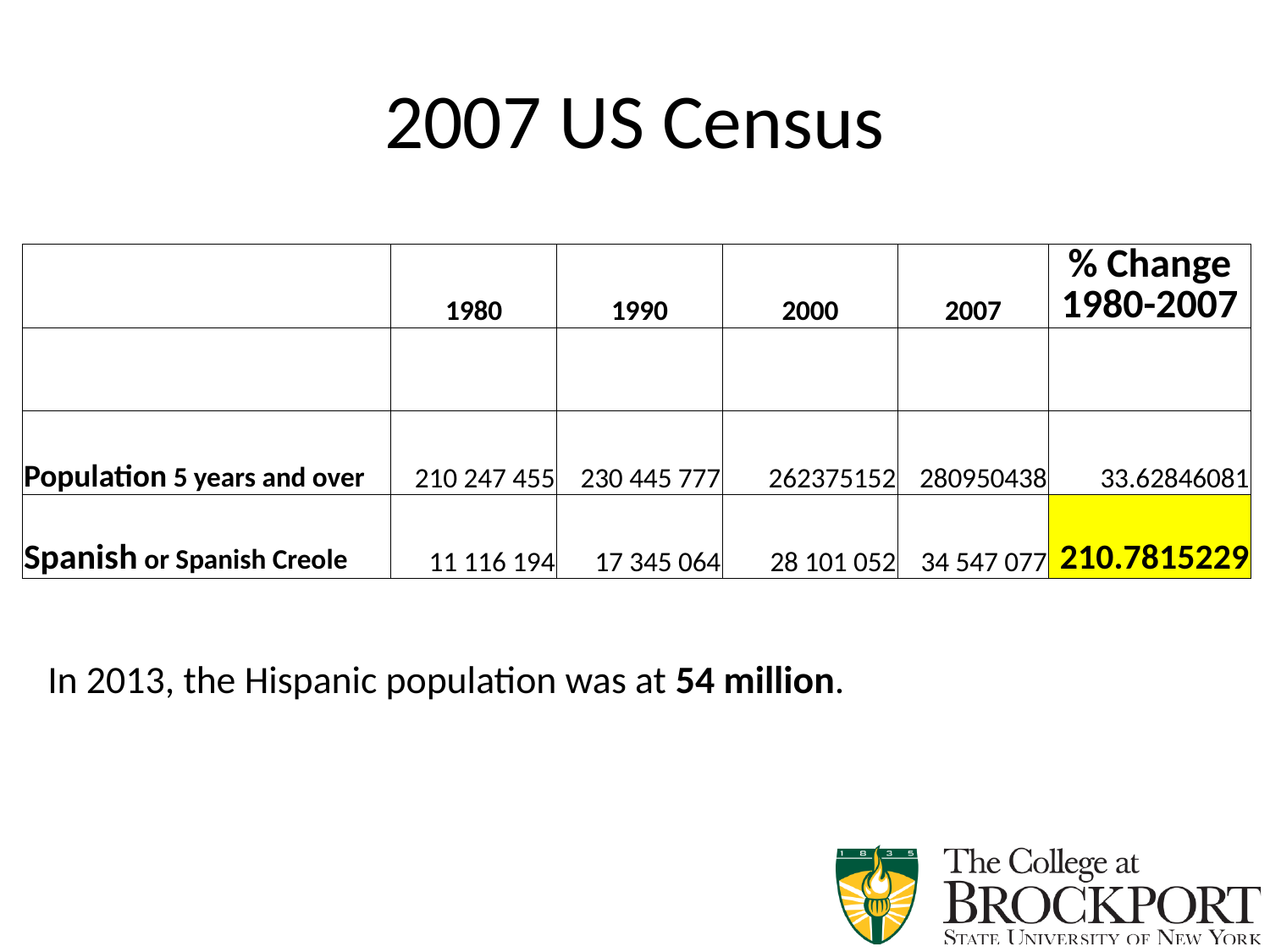

# 2007 US Census
|  | 1980 | 1990 | 2000 | 2007 | % Change 1980-2007 |
| --- | --- | --- | --- | --- | --- |
|  |  |  |  |  |  |
| Population 5 years and over | 210 247 455 | 230 445 777 | 262375152 | 280950438 | 33.62846081 |
| Spanish or Spanish Creole | 11 116 194 | 17 345 064 | 28 101 052 | 34 547 077 | 210.7815229 |
In 2013, the Hispanic population was at 54 million.